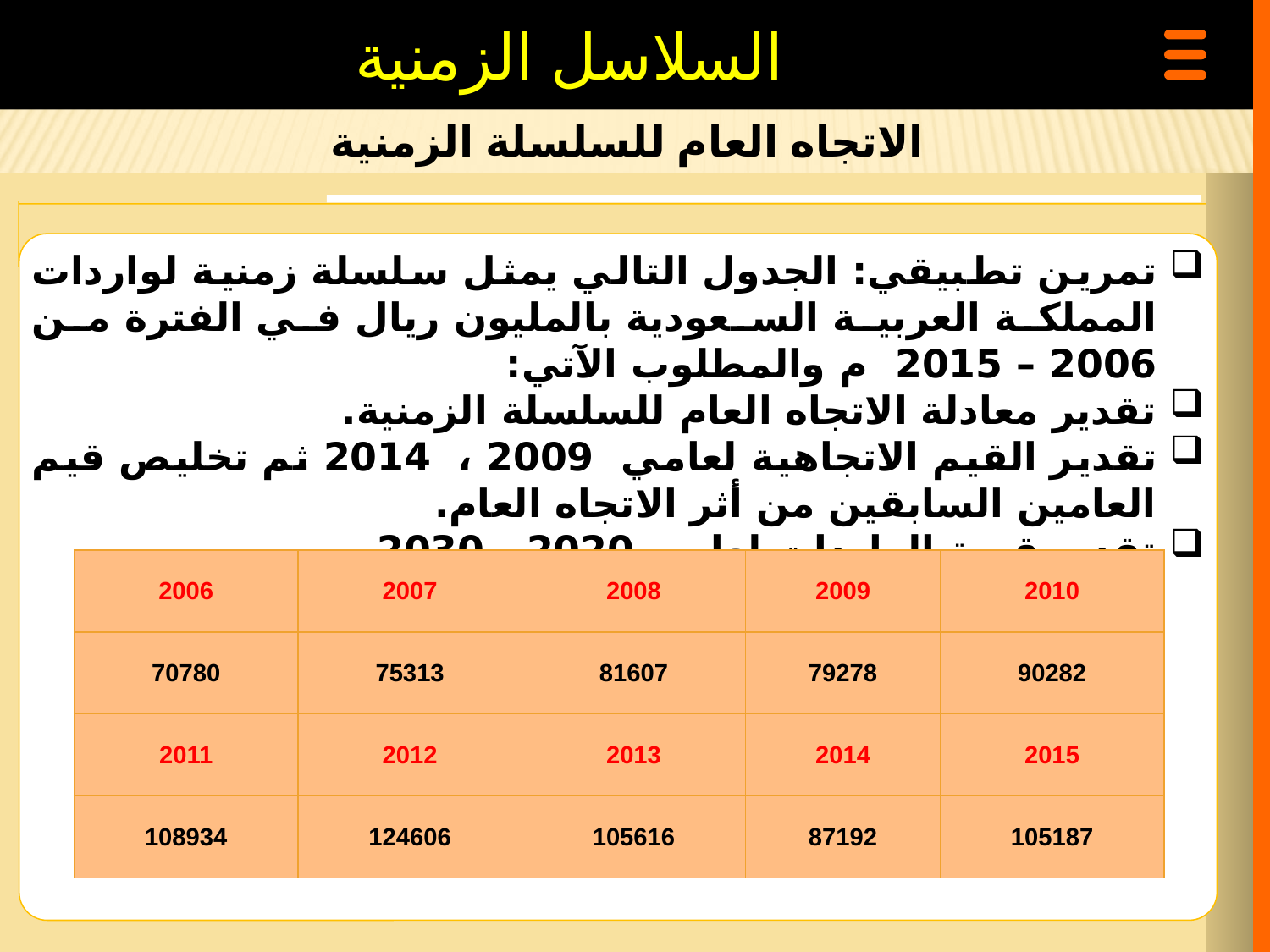

السلاسل الزمنية

الاتجاه العام للسلسلة الزمنية

تمرين تطبيقي: الجدول التالي يمثل سلسلة زمنية لواردات المملكة العربية السعودية بالمليون ريال في الفترة من 2006 – 2015  م والمطلوب الآتي:
تقدير معادلة الاتجاه العام للسلسلة الزمنية.
تقدير القيم الاتجاهية لعامي  2009 ،  2014 ثم تخليص قيم العامين السابقين من أثر الاتجاه العام.
تقدير قيمة الواردات لعامي 2020 ، 2030.

| 2006 | 2007 | 2008 | 2009 | 2010 |
| --- | --- | --- | --- | --- |
| 70780 | 75313 | 81607 | 79278 | 90282 |
| 2011 | 2012 | 2013 | 2014 | 2015 |
| 108934 | 124606 | 105616 | 87192 | 105187 |